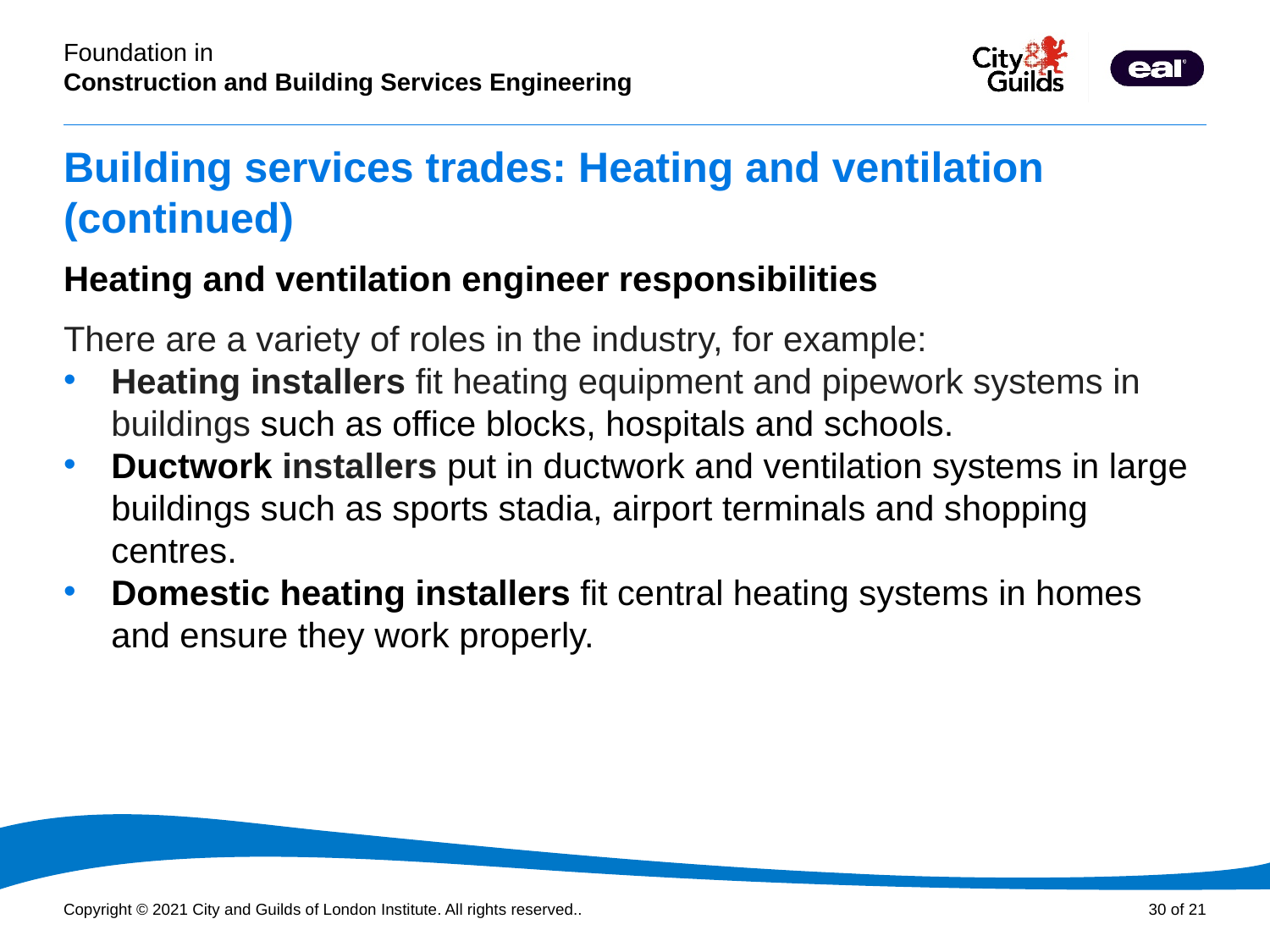

# Building services trades: Heating and ventilation (continued)
Heating and ventilation engineer responsibilities
There are a variety of roles in the industry, for example:
Heating installers fit heating equipment and pipework systems in buildings such as office blocks, hospitals and schools.
Ductwork installers put in ductwork and ventilation systems in large buildings such as sports stadia, airport terminals and shopping centres.
Domestic heating installers fit central heating systems in homes and ensure they work properly.